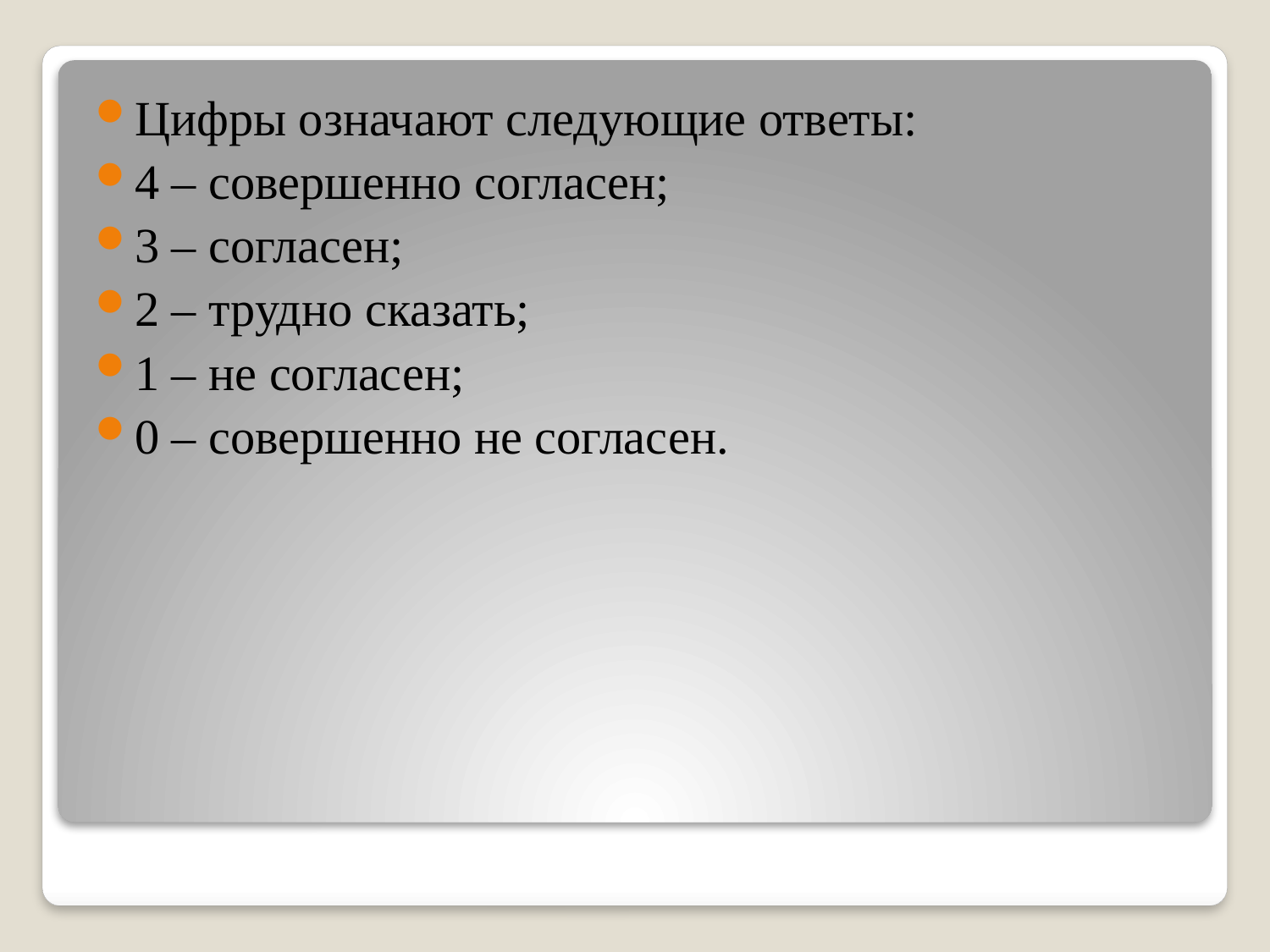

Цифры означают следующие ответы:
4 – совершенно согласен;
3 – согласен;
2 – трудно сказать;
1 – не согласен;
0 – совершенно не согласен.

#